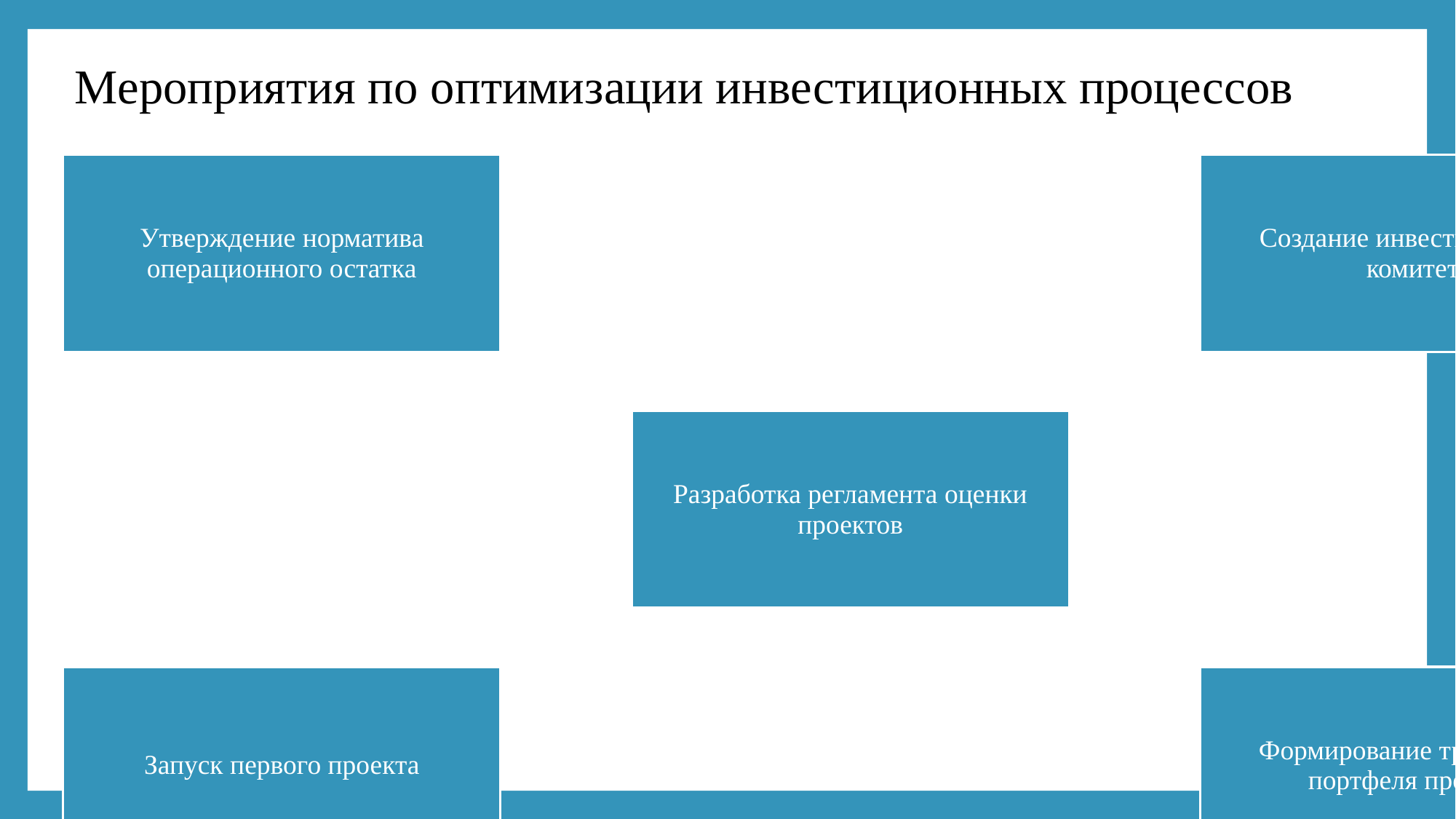

Мероприятия по оптимизации инвестиционных процессов
Утверждение норматива операционного остатка
Разработка регламента оценки проектов
Запуск первого проекта
9